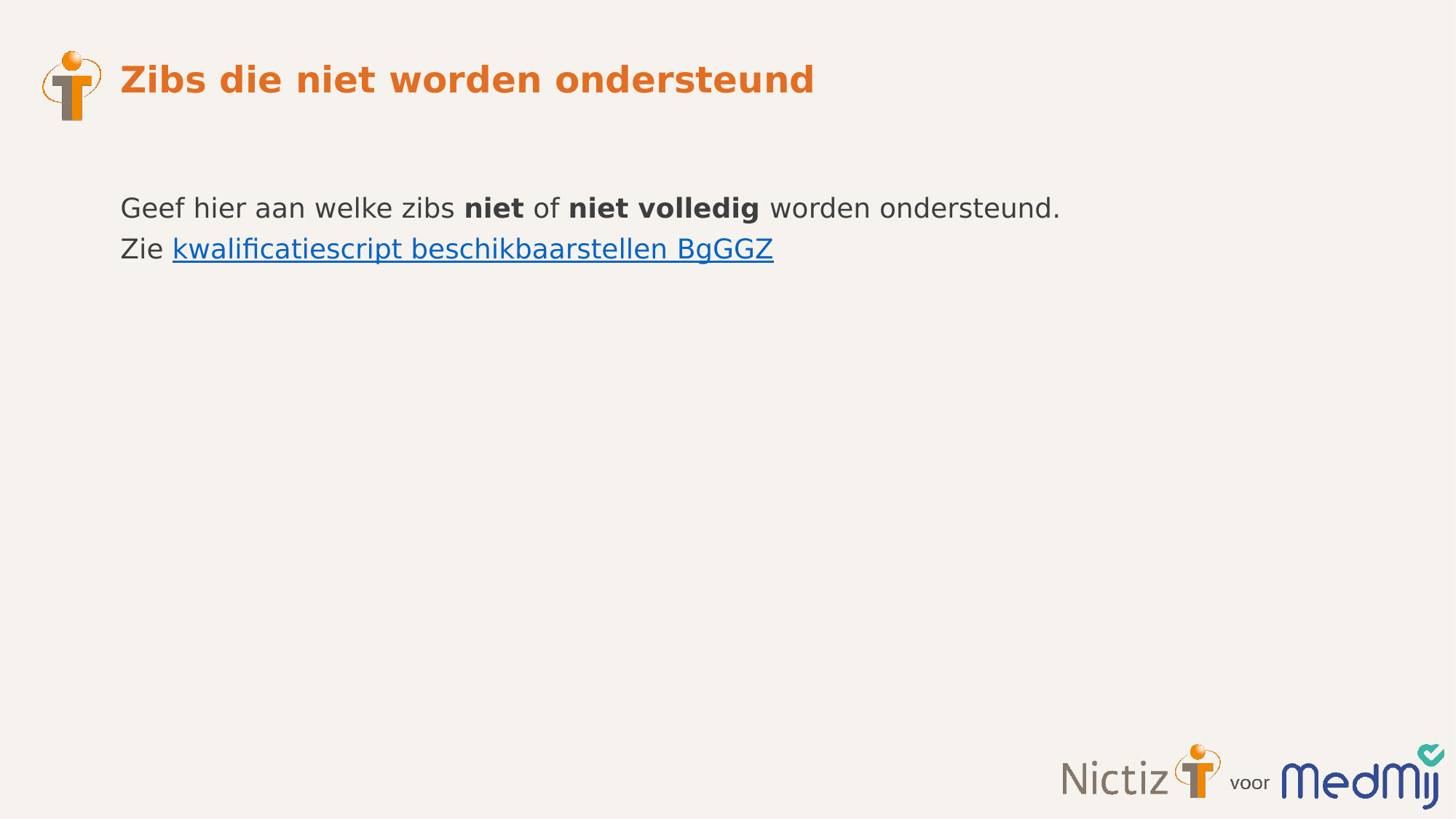

# Zibs die niet worden ondersteund
Geef hier aan welke zibs niet of niet volledig worden ondersteund.
Zie kwalificatiescript beschikbaarstellen BgGGZ